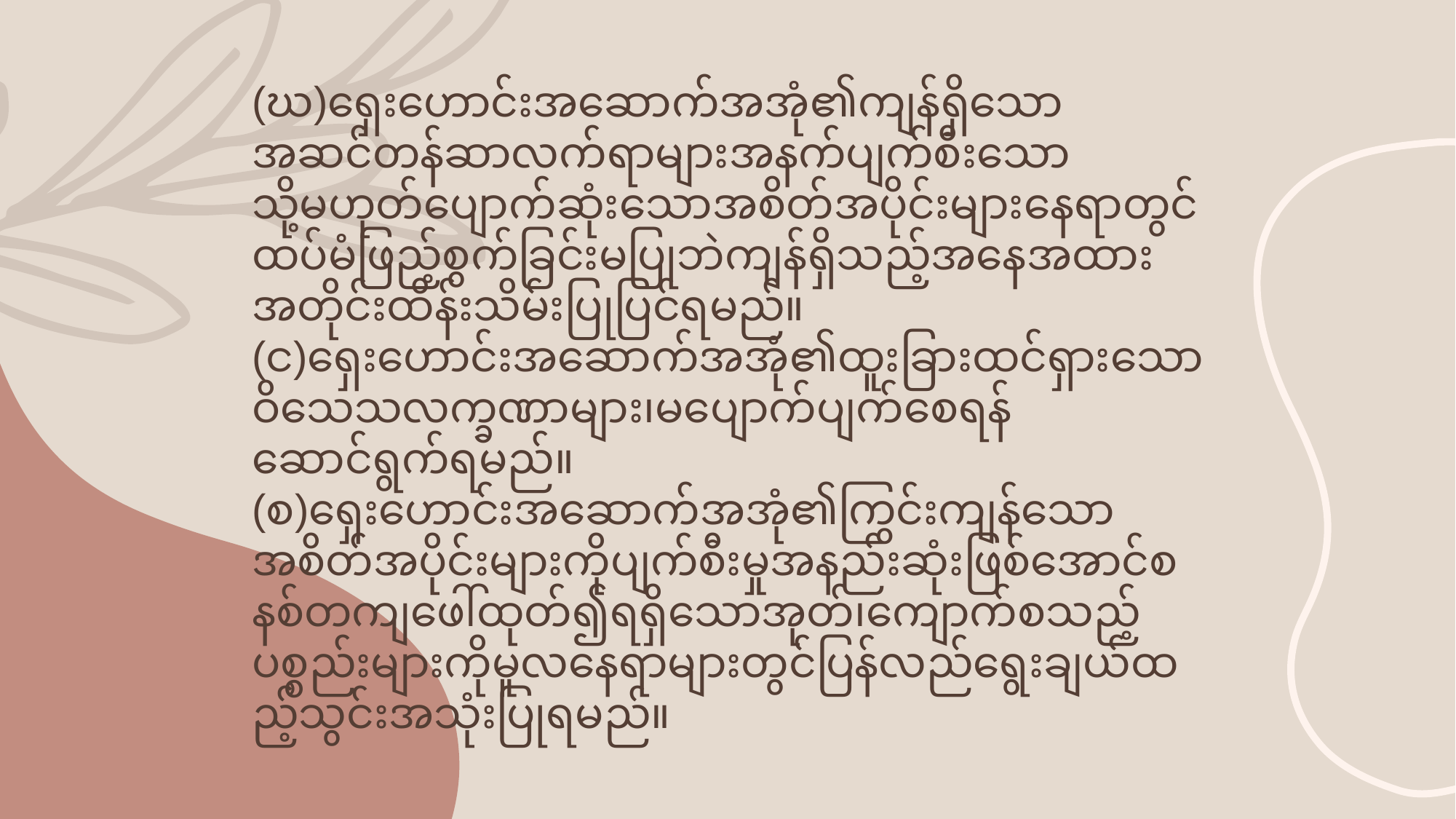

#
(ဃ)ရှေးဟောင်းအဆောက်အအုံ၏ကျန်ရှိသောအဆင်တန်ဆာလက်ရာများအနက်ပျက်စီးသောသို့မဟုတ်ပျောက်ဆုံးသောအစိတ်အပိုင်းများနေရာတွင်ထပ်မံဖြည့်စွက်ခြင်းမပြုဘဲကျန်ရှိသည့်အနေအထားအတိုင်းထိန်းသိမ်းပြုပြင်ရမည်။
(င)ရှေးဟောင်းအဆောက်အအုံ၏ထူးခြားထင်ရှားသောဝိသေသလက္ခဏာများ၊မပျောက်ပျက်စေရန်ဆောင်ရွက်ရမည်။
(စ)ရှေးဟောင်းအဆောက်အအုံ၏ကြွင်းကျန်သောအစိတ်အပိုင်းများကိုပျက်စီးမှုအနည်းဆုံးဖြစ်အောင်စနစ်တကျဖေါ်ထုတ်၍ရရှိသောအုတ်၊ကျောက်စသည့်ပစ္စည်းများကိုမူလနေရာများတွင်ပြန်လည်ရွေးချယ်ထည့်သွင်းအသုံးပြုရမည်။